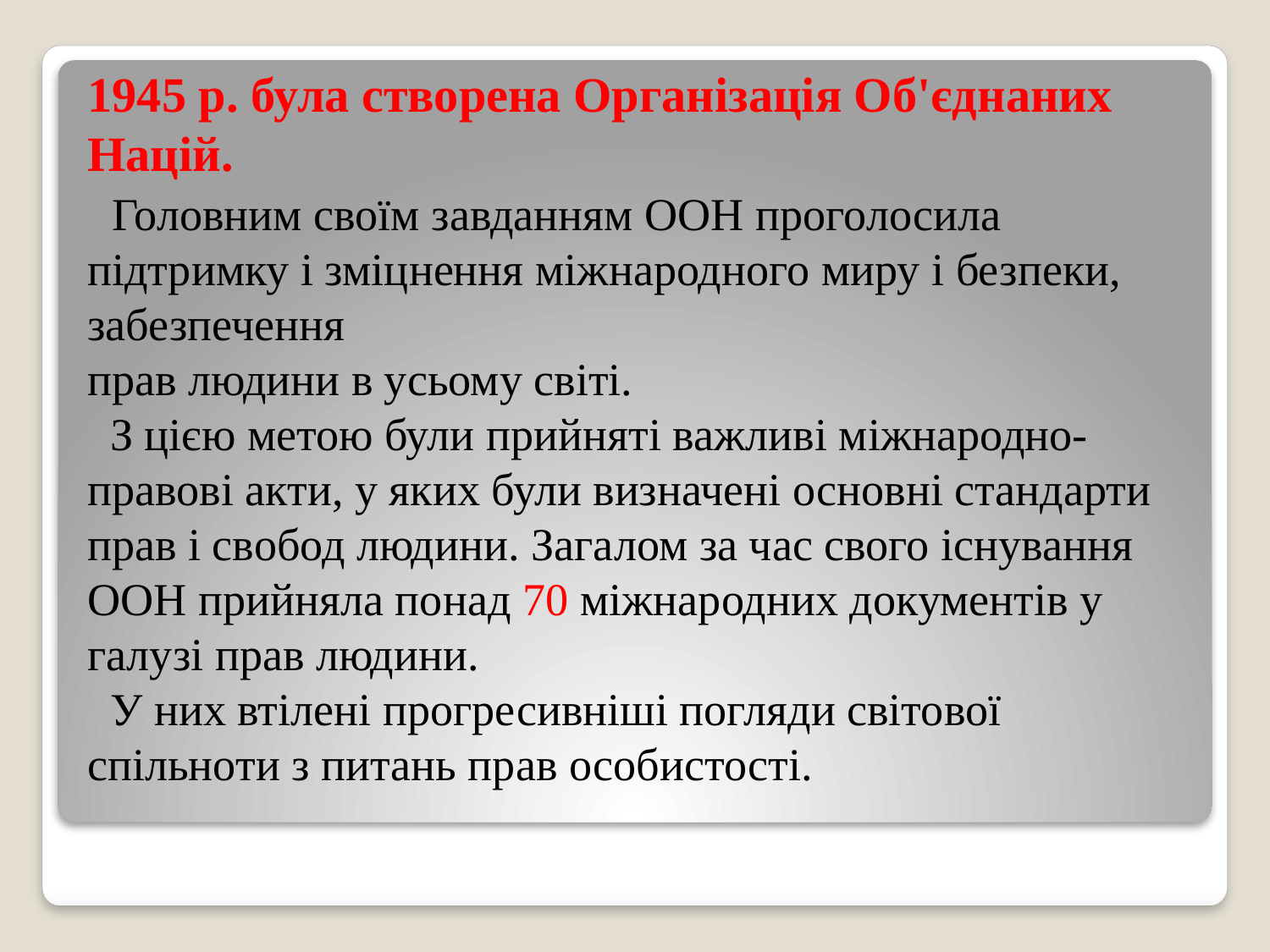

1945 р. була створена Організація Об'єднаних Націй.
  Головним своїм завданням ООН проголосила підтримку і зміцнення міжнародного миру і безпеки, забезпечення
прав людини в усьому світі.
  З цією метою були прийняті важливі міжнародно-правові акти, у яких були визначені основні стандарти прав і свобод людини. Загалом за час свого існування ООН прийняла понад 70 міжнародних документів у галузі прав людини.
  У них втілені прогресивніші погляди світової спільноти з питань прав особистості.